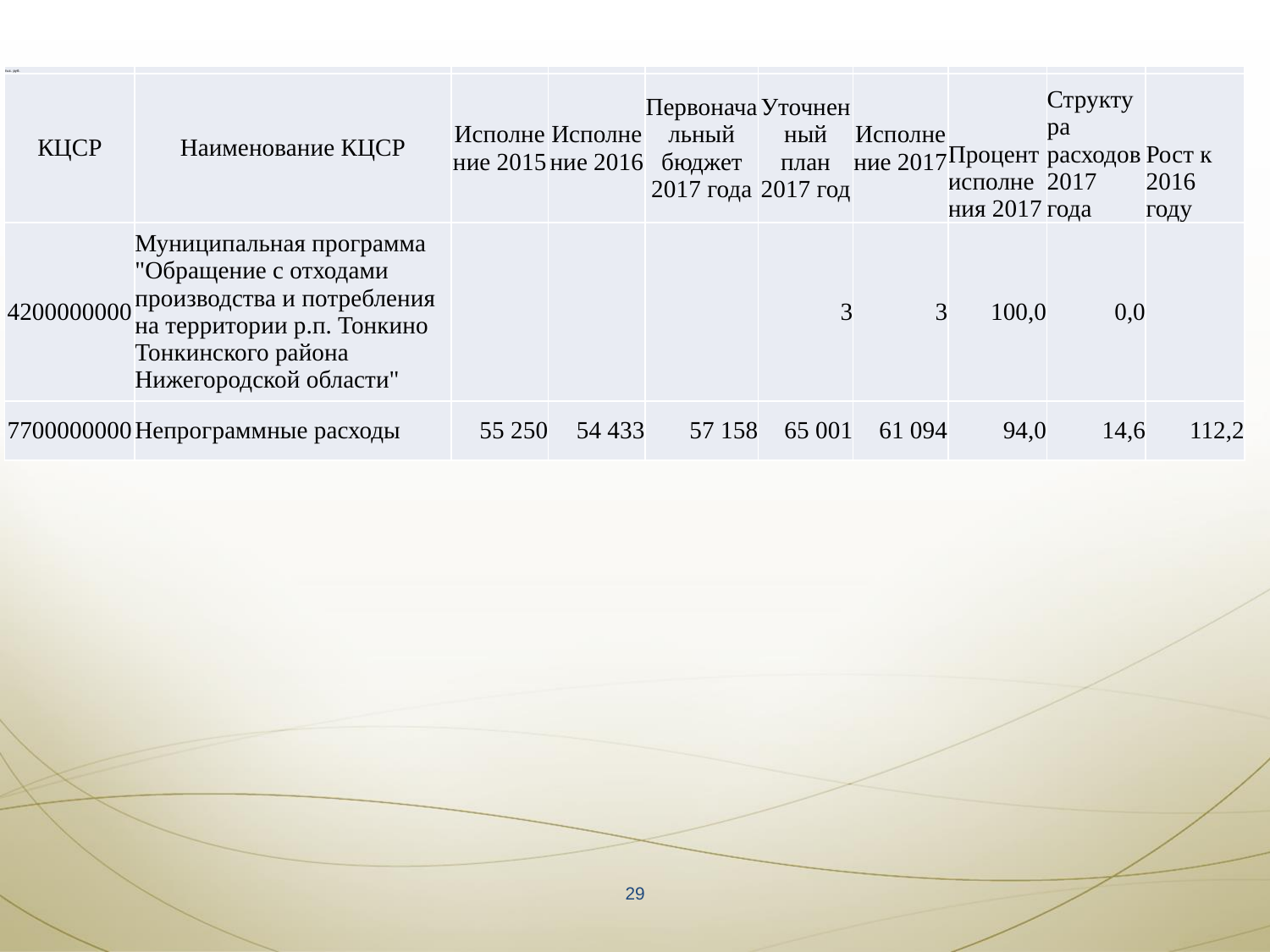

#
| тыс. руб. |  |  |  |  |  |  |  |  |  |
| --- | --- | --- | --- | --- | --- | --- | --- | --- | --- |
| КЦСР | Наименование КЦСР | Исполнение 2015 | Исполнение 2016 | Первоначальный бюджет 2017 года | Уточненный план 2017 год | Исполнение 2017 | Процент исполнения 2017 | Структура расходов 2017 года | Рост к 2016 году |
| 4200000000 | Муниципальная программа "Обращение с отходами производства и потребления на территории р.п. Тонкино Тонкинского района Нижегородской области" |  |  |  | 3 | 3 | 100,0 | 0,0 |  |
| 7700000000 | Непрограммные расходы | 55 250 | 54 433 | 57 158 | 65 001 | 61 094 | 94,0 | 14,6 | 112,2 |

29